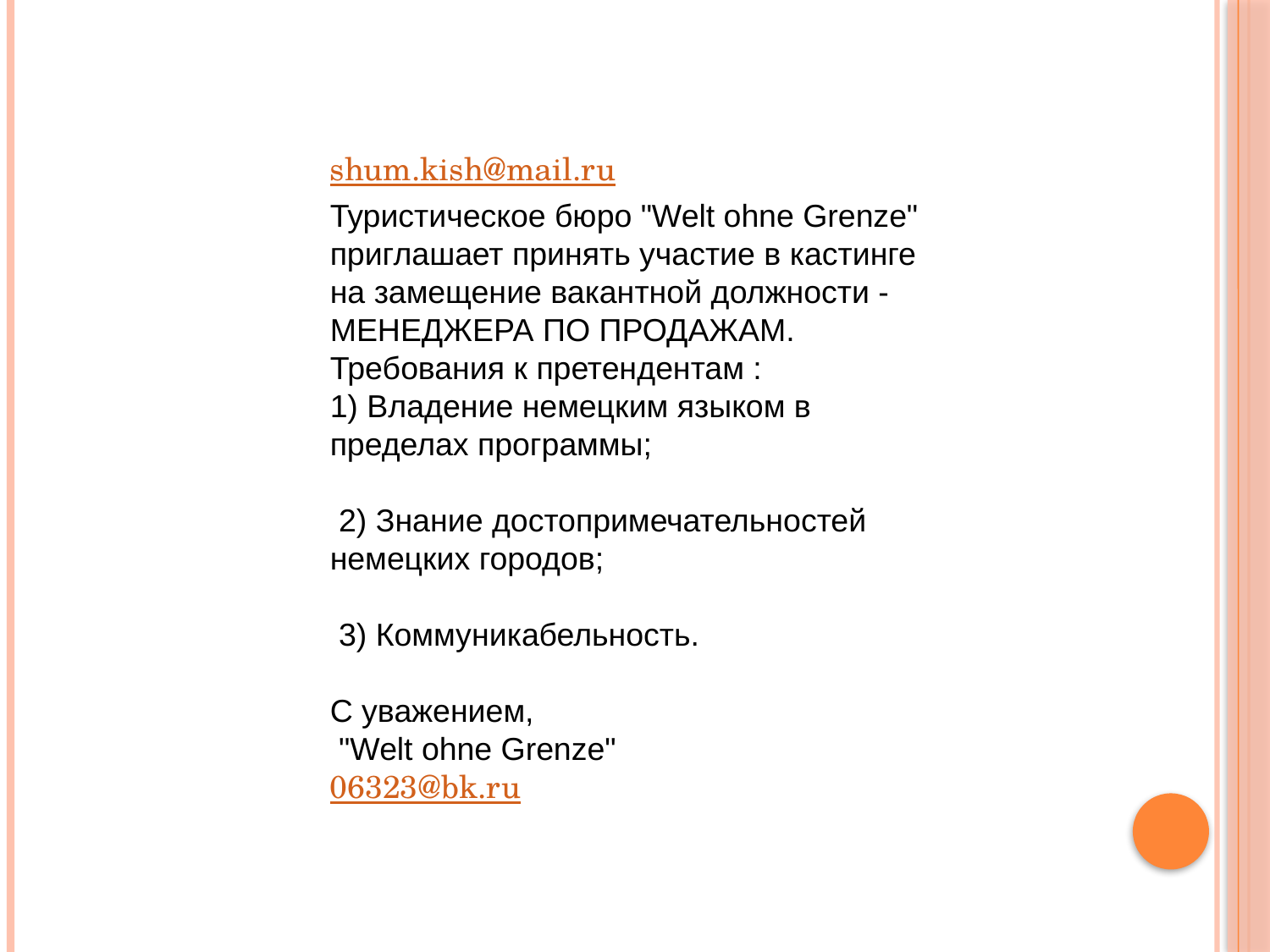

shum.kish@mail.ru
Туристическое бюро "Welt ohne Grenze" приглашает принять участие в кастинге на замещение вакантной должности -МЕНЕДЖЕРА ПО ПРОДАЖАМ.
Требования к претендентам :
1) Владение немецким языком в пределах программы;

 2) Знание достопримечательностей немецких городов;

 3) Коммуникабельность.
С уважением,
 "Welt ohne Grenze"
06323@bk.ru